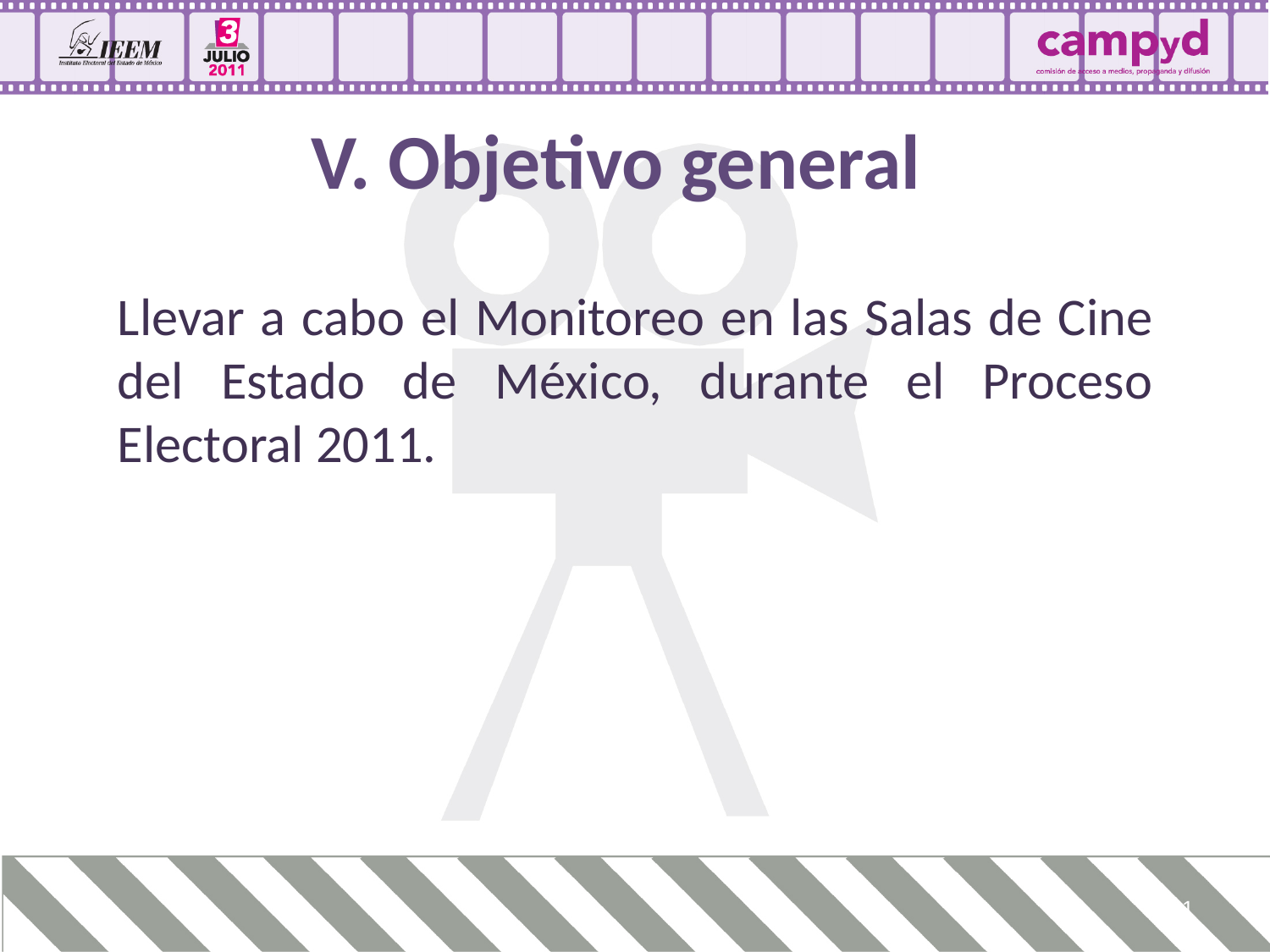

# V. Objetivo general
Llevar a cabo el Monitoreo en las Salas de Cine del Estado de México, durante el Proceso Electoral 2011.
11